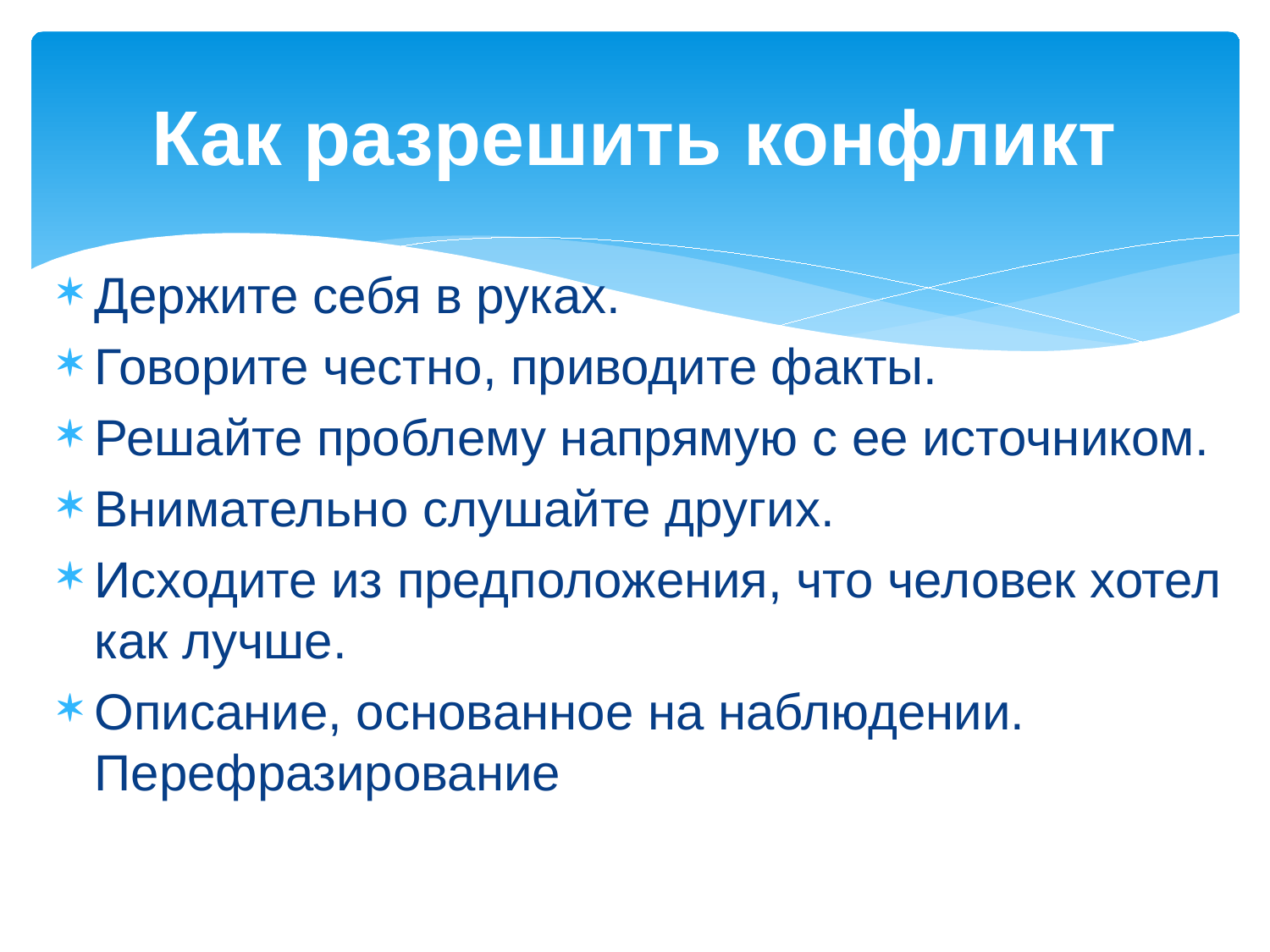

# Как разрешить конфликт
Держите себя в руках.
Говорите честно, приводите факты.
Решайте проблему напрямую с ее источником.
Внимательно слушайте других.
Исходите из предположения, что человек хотел как лучше.
Описание, основанное на наблюдении. Перефразирование